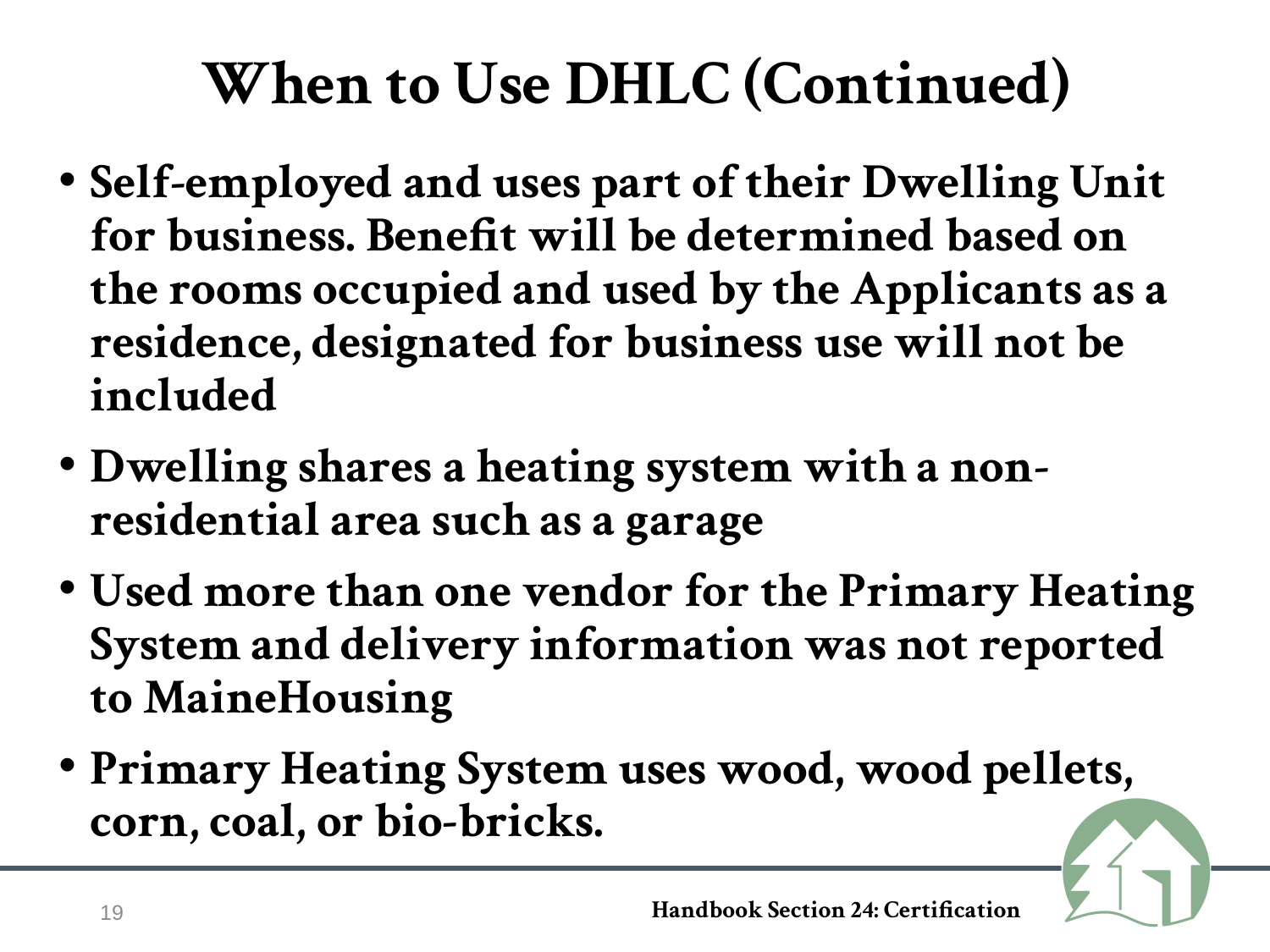

When to Use DHLC (Continued)
Self-employed and uses part of their Dwelling Unit for business. Benefit will be determined based on the rooms occupied and used by the Applicants as a residence, designated for business use will not be included
Dwelling shares a heating system with a non-residential area such as a garage
Used more than one vendor for the Primary Heating System and delivery information was not reported to MaineHousing
Primary Heating System uses wood, wood pellets, corn, coal, or bio-bricks.
19
Handbook Section 24: Certification